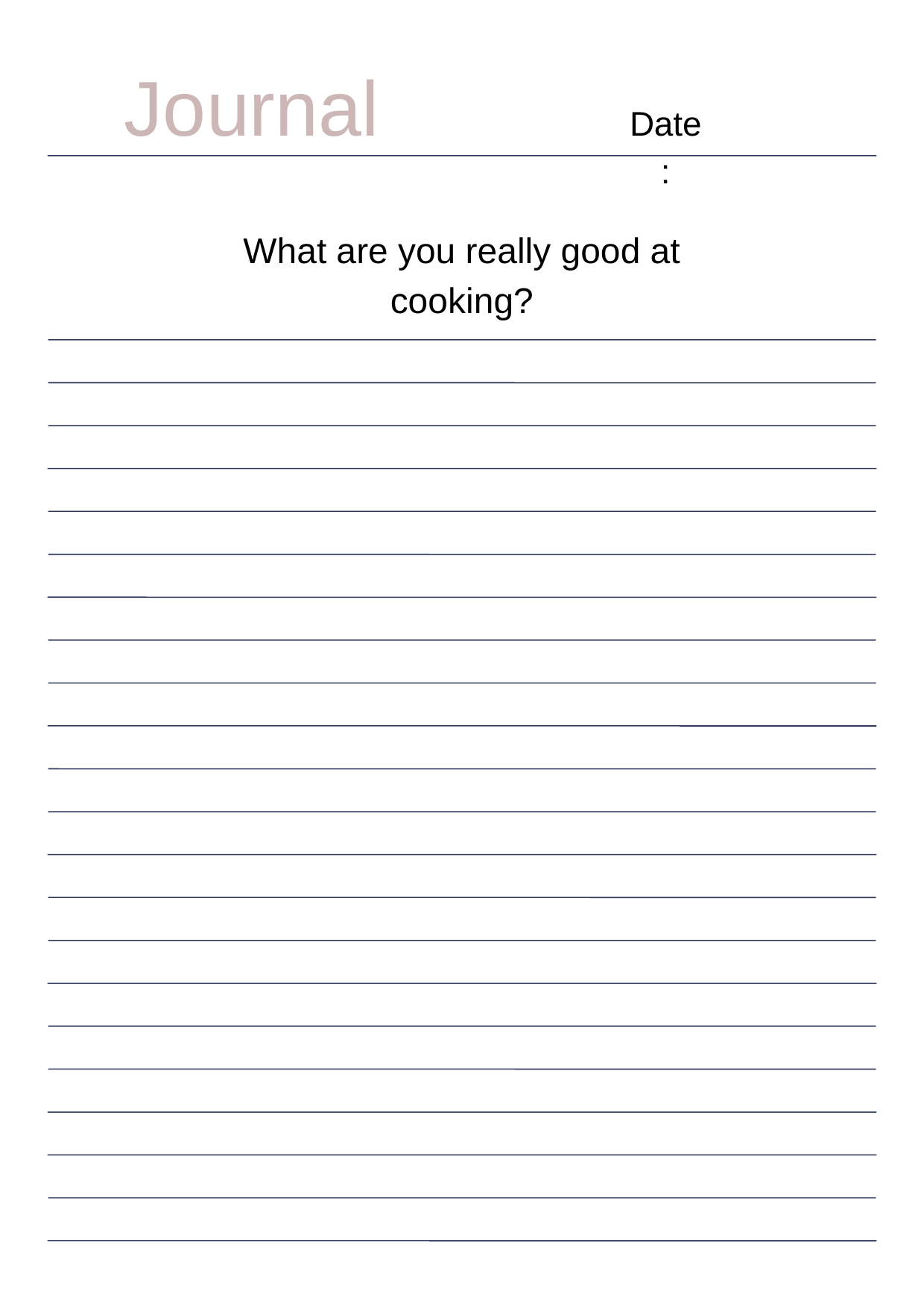

Journal
Date:

What are you really good at cooking?